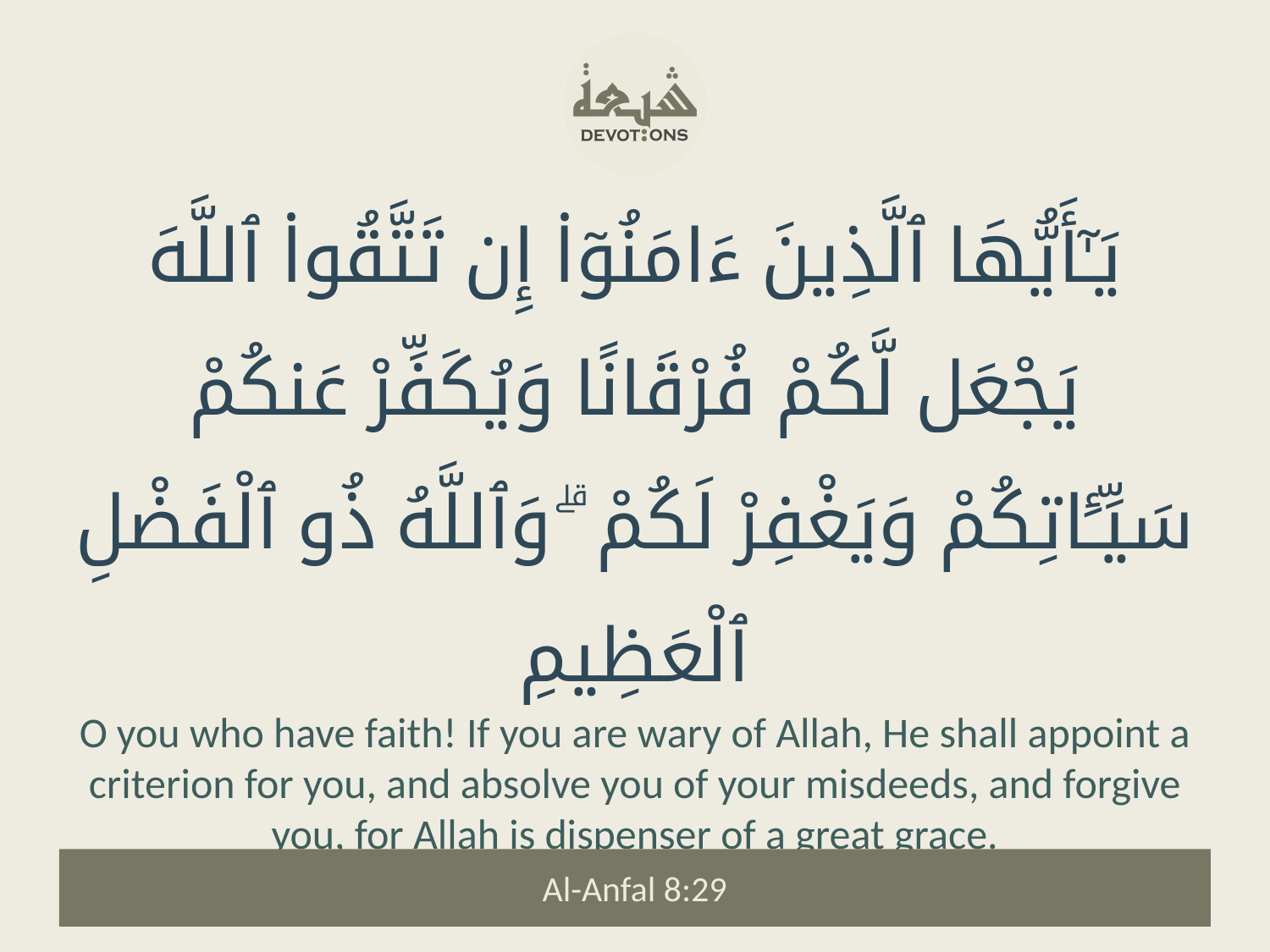

يَـٰٓأَيُّهَا ٱلَّذِينَ ءَامَنُوٓا۟ إِن تَتَّقُوا۟ ٱللَّهَ يَجْعَل لَّكُمْ فُرْقَانًا وَيُكَفِّرْ عَنكُمْ سَيِّـَٔاتِكُمْ وَيَغْفِرْ لَكُمْ ۗ وَٱللَّهُ ذُو ٱلْفَضْلِ ٱلْعَظِيمِ
O you who have faith! If you are wary of Allah, He shall appoint a criterion for you, and absolve you of your misdeeds, and forgive you, for Allah is dispenser of a great grace.
Al-Anfal 8:29